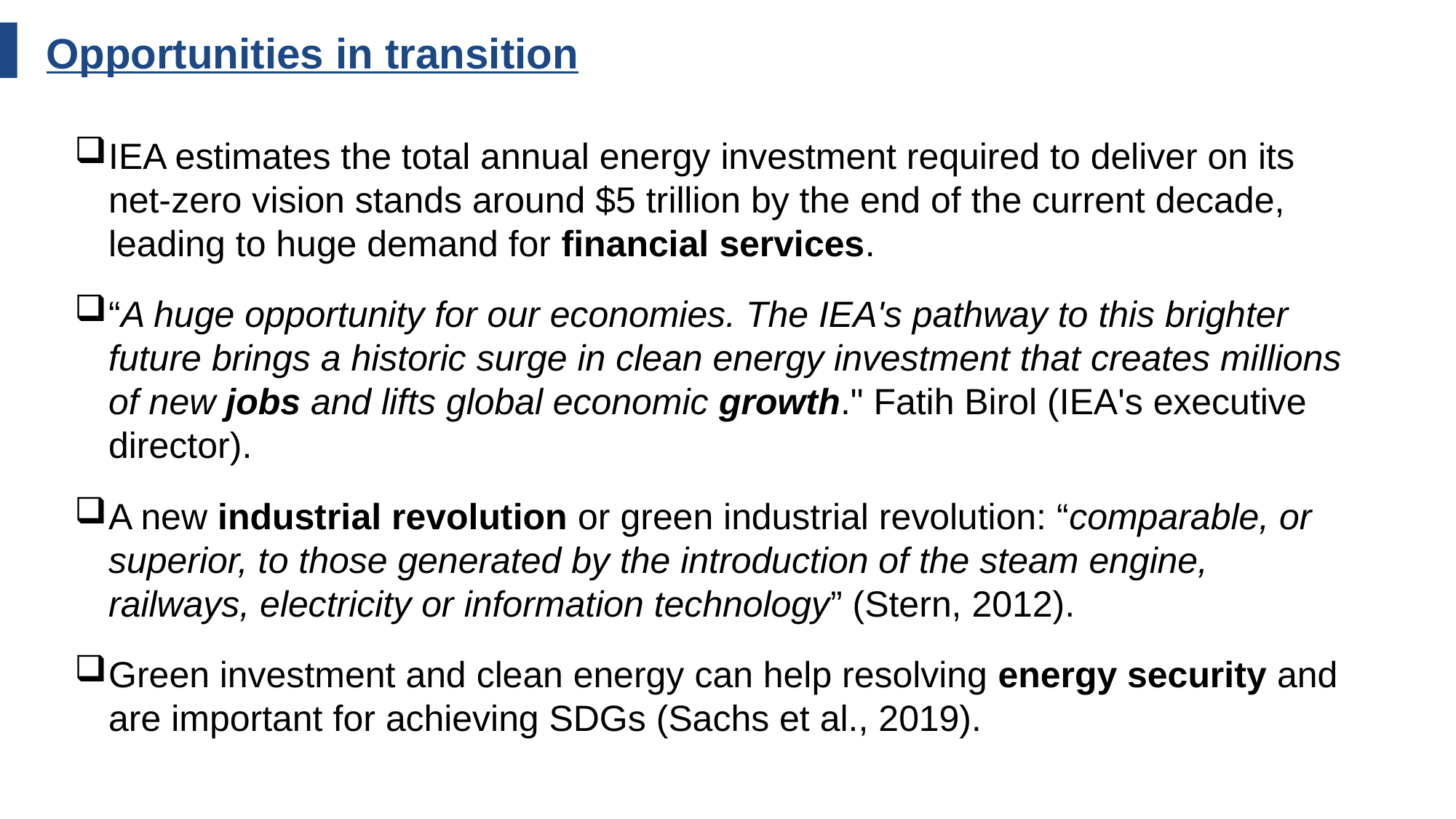

# Opportunities in transition
IEA estimates the total annual energy investment required to deliver on its net-zero vision stands around $5 trillion by the end of the current decade, leading to huge demand for financial services.
“A huge opportunity for our economies. The IEA's pathway to this brighter future brings a historic surge in clean energy investment that creates millions of new jobs and lifts global economic growth." Fatih Birol (IEA's executive director).
A new industrial revolution or green industrial revolution: “comparable, or superior, to those generated by the introduction of the steam engine, railways, electricity or information technology” (Stern, 2012).
Green investment and clean energy can help resolving energy security and are important for achieving SDGs (Sachs et al., 2019).